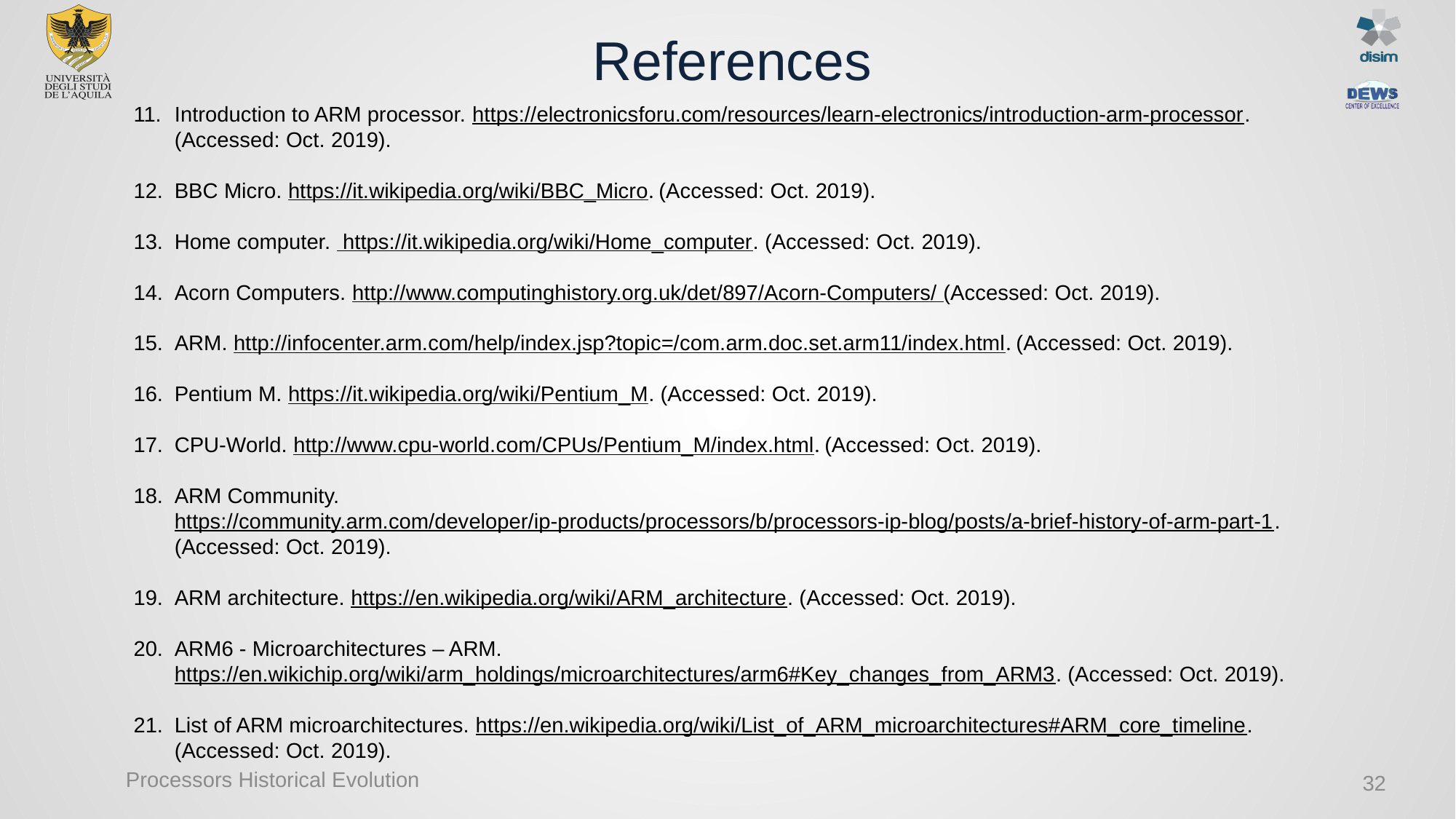

# References
Introduction to ARM processor. https://electronicsforu.com/resources/learn-electronics/introduction-arm-processor. (Accessed: Oct. 2019).

BBC Micro. https://it.wikipedia.org/wiki/BBC_Micro. (Accessed: Oct. 2019).
Home computer.  https://it.wikipedia.org/wiki/Home_computer. (Accessed: Oct. 2019).
Acorn Computers. http://www.computinghistory.org.uk/det/897/Acorn-Computers/ (Accessed: Oct. 2019).
ARM. http://infocenter.arm.com/help/index.jsp?topic=/com.arm.doc.set.arm11/index.html. (Accessed: Oct. 2019).
Pentium M. https://it.wikipedia.org/wiki/Pentium_M. (Accessed: Oct. 2019).
CPU-World. http://www.cpu-world.com/CPUs/Pentium_M/index.html. (Accessed: Oct. 2019).
ARM Community. https://community.arm.com/developer/ip-products/processors/b/processors-ip-blog/posts/a-brief-history-of-arm-part-1. (Accessed: Oct. 2019).
ARM architecture. https://en.wikipedia.org/wiki/ARM_architecture. (Accessed: Oct. 2019).
ARM6 - Microarchitectures – ARM. https://en.wikichip.org/wiki/arm_holdings/microarchitectures/arm6#Key_changes_from_ARM3. (Accessed: Oct. 2019).
List of ARM microarchitectures. https://en.wikipedia.org/wiki/List_of_ARM_microarchitectures#ARM_core_timeline. (Accessed: Oct. 2019).

Processors Historical Evolution

32